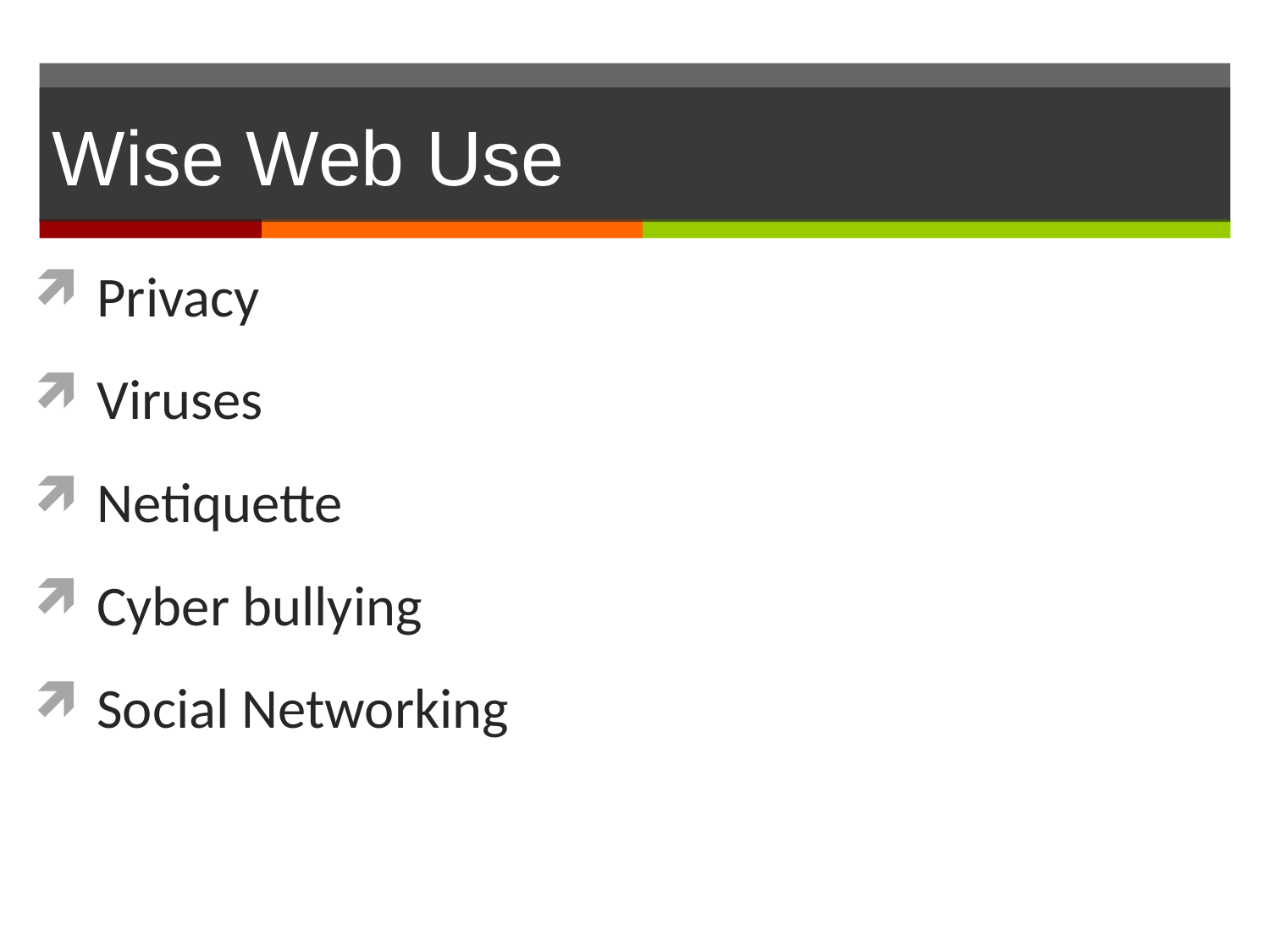

# Wise Web Use
Privacy
Viruses
Netiquette
Cyber bullying
Social Networking